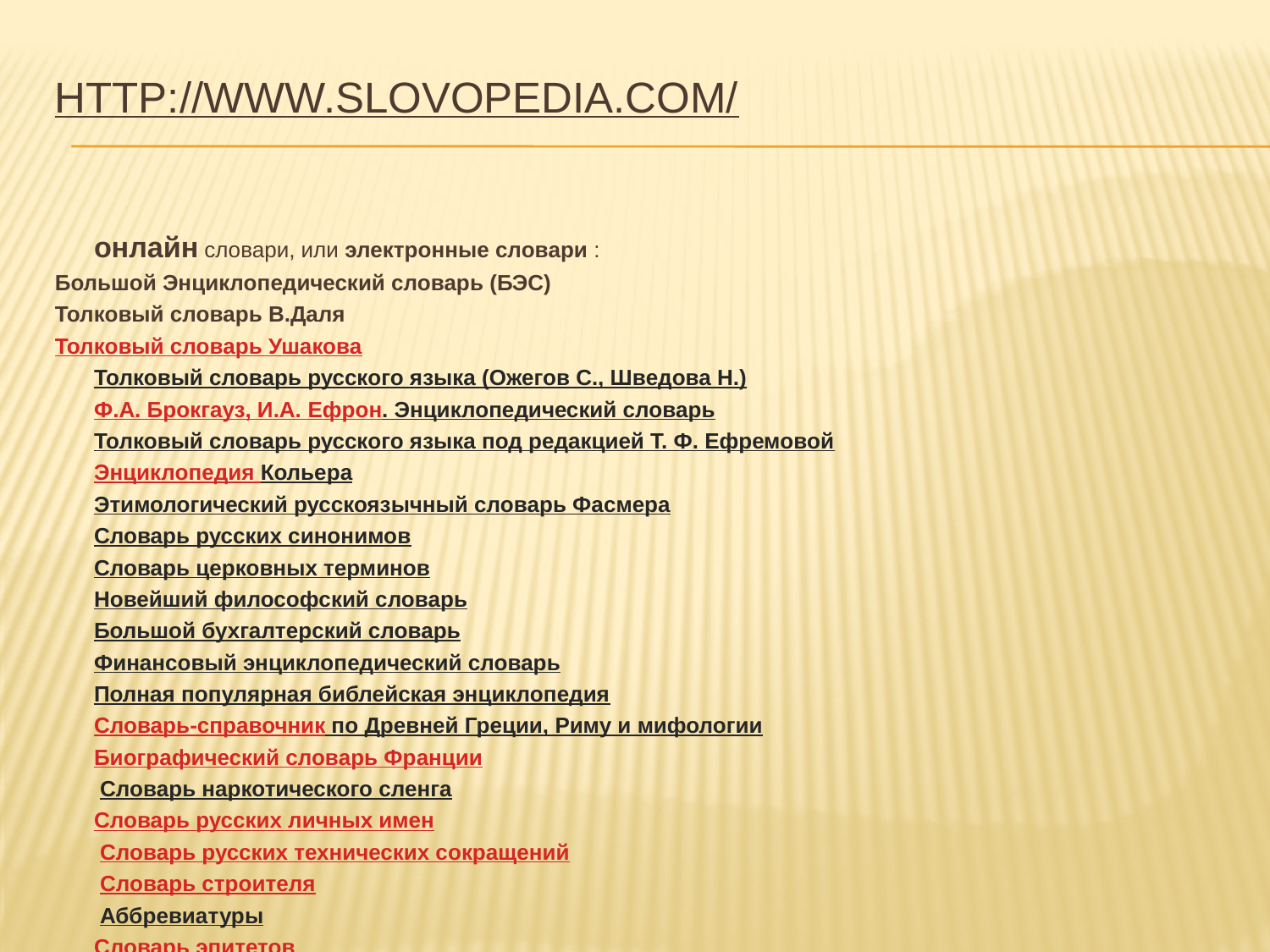

# http://www.slovopedia.com/
онлайн словари, или электронные словари :
Большой Энциклопедический словарь (БЭС)
Толковый словарь В.Даля
Толковый словарь Ушакова
Толковый словарь русского языка (Ожегов С., Шведова Н.)
Ф.А. Брокгауз, И.А. Ефрон. Энциклопедический словарь
Толковый словарь русского языка под редакцией Т. Ф. Ефремовой
Энциклопедия Кольера
Этимологический русскоязычный словарь Фасмера
Словарь русских синонимов
Словарь церковных терминов
Новейший философский словарь
Большой бухгалтерский словарь
Финансовый энциклопедический словарь
Полная популярная библейская энциклопедия
Cловарь-справочник по Древней Греции, Риму и мифологии
Биографический словарь Франции
 Словарь наркотического сленга
Словарь русских личных имен
 Словарь русских технических сокращений
 Словарь строителя
 Аббревиатуры
Словарь эпитетов